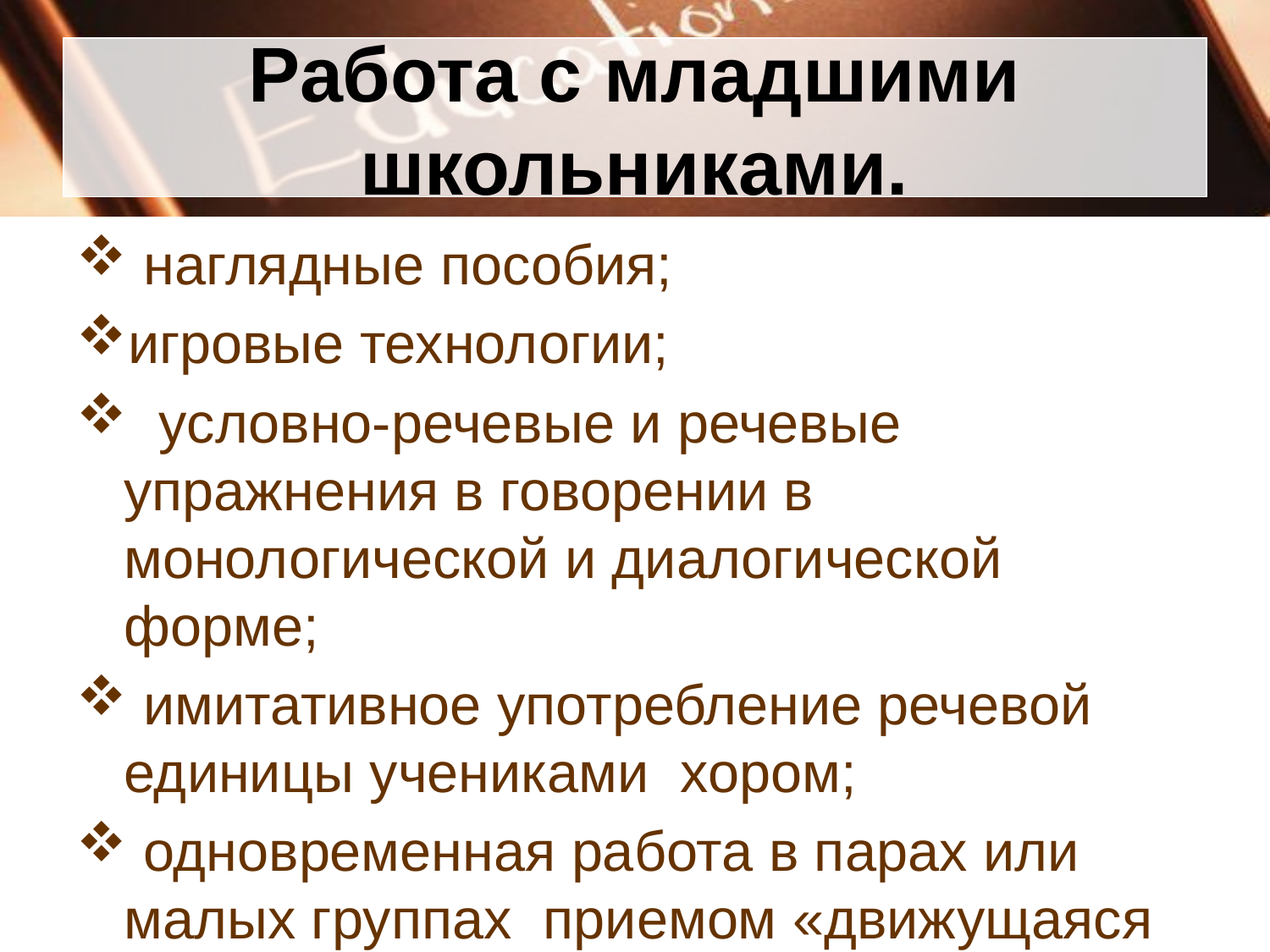

# Работа с младшими школьниками.
 наглядные пособия;
игровые технологии;
  условно-речевые и речевые упражнения в говорении в монологической и диалогической форме;
 имитативное употребление речевой единицы учениками  хором;
 одновременная работа в парах или малых группах  приемом «движущаяся шеренга« и « толпа».